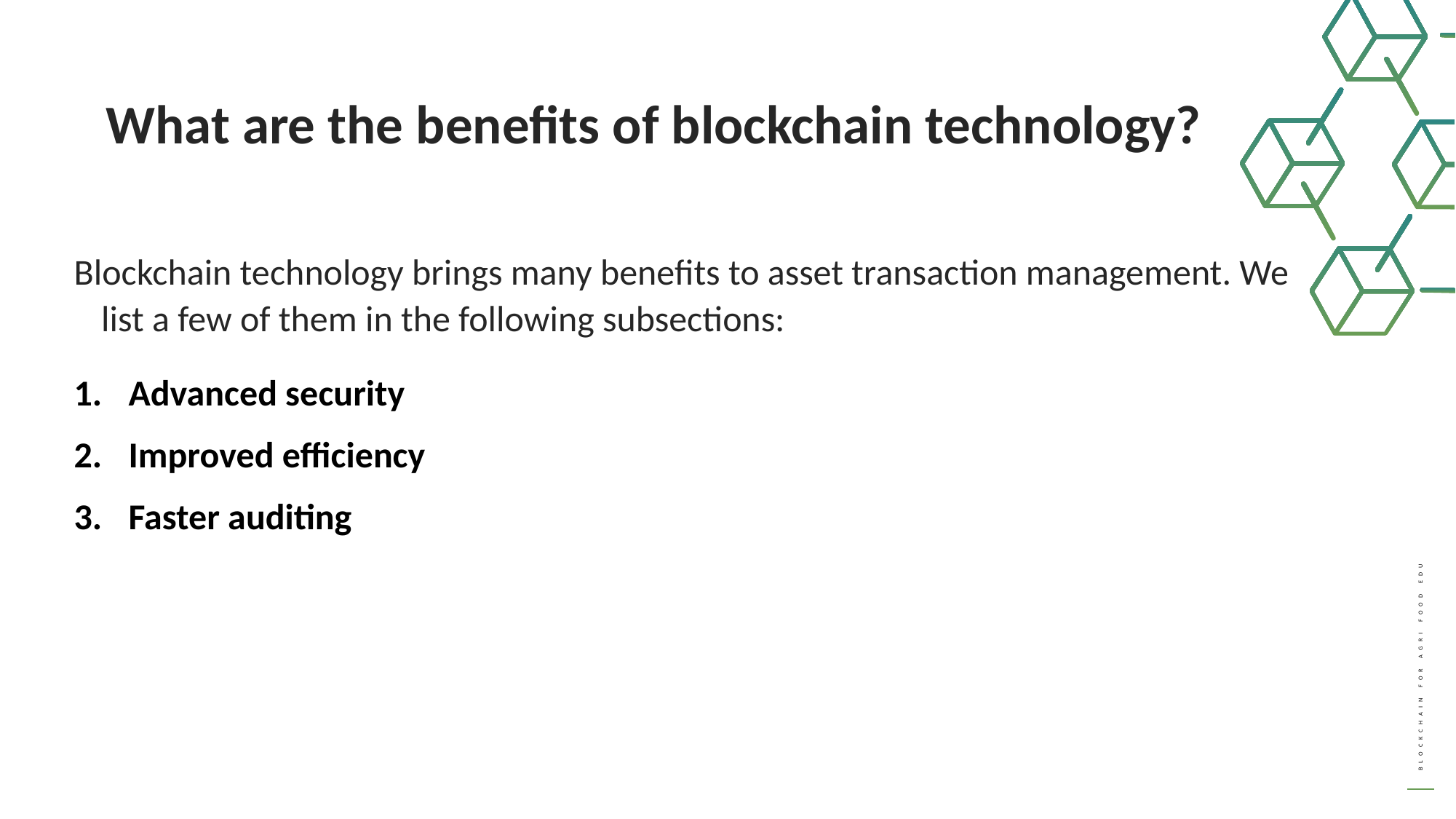

What are the benefits of blockchain technology?
Blockchain technology brings many benefits to asset transaction management. We list a few of them in the following subsections:
Advanced security
Improved efficiency
Faster auditing